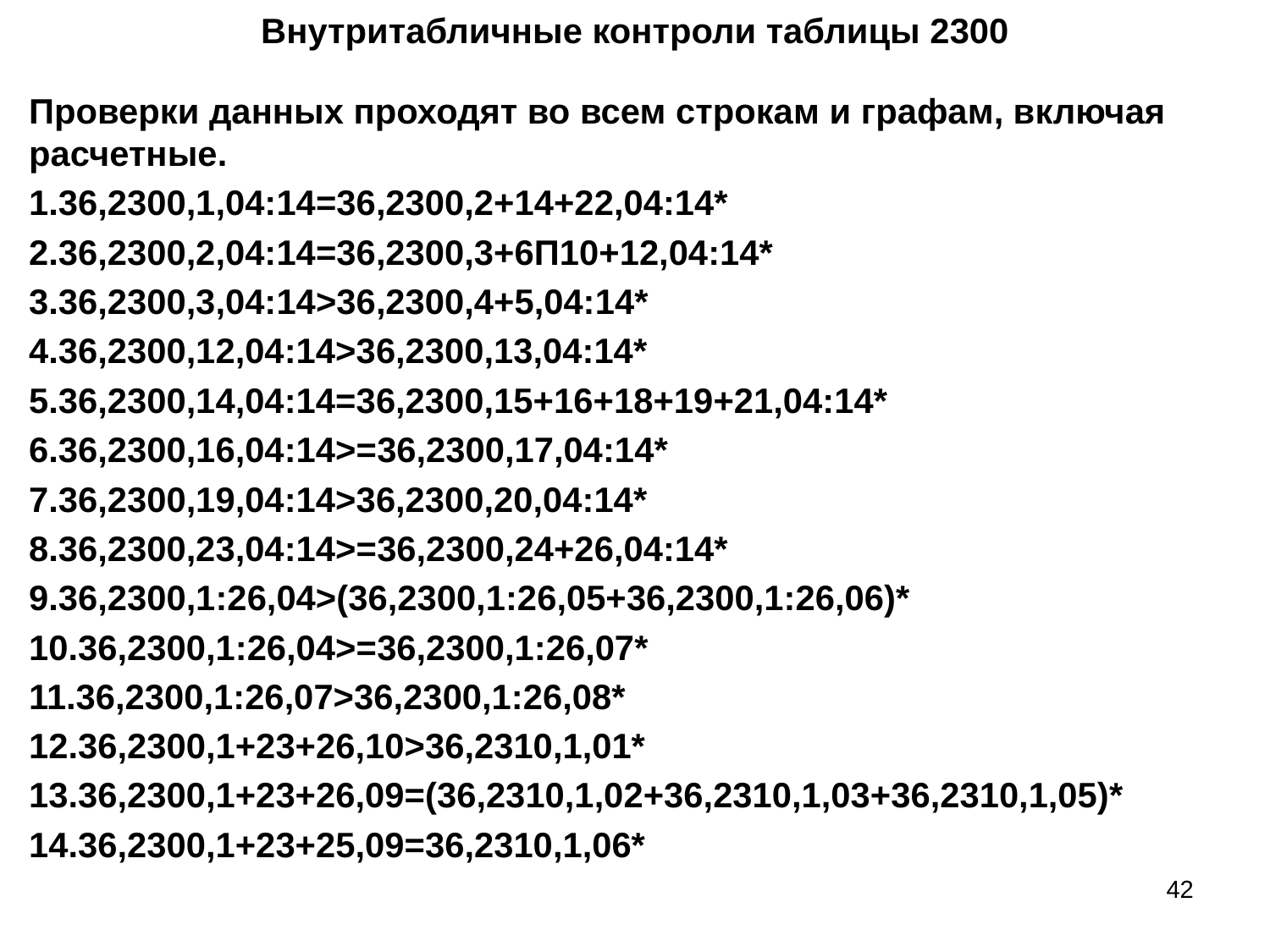

# Внутритабличные контроли таблицы 2300
Проверки данных проходят во всем строкам и графам, включая расчетные.
1.36,2300,1,04:14=36,2300,2+14+22,04:14*
2.36,2300,2,04:14=36,2300,3+6П10+12,04:14*
3.36,2300,3,04:14>36,2300,4+5,04:14*
4.36,2300,12,04:14>36,2300,13,04:14*
5.36,2300,14,04:14=36,2300,15+16+18+19+21,04:14*
6.36,2300,16,04:14>=36,2300,17,04:14*
7.36,2300,19,04:14>36,2300,20,04:14*
8.36,2300,23,04:14>=36,2300,24+26,04:14*
9.36,2300,1:26,04>(36,2300,1:26,05+36,2300,1:26,06)*
10.36,2300,1:26,04>=36,2300,1:26,07*
11.36,2300,1:26,07>36,2300,1:26,08*
12.36,2300,1+23+26,10>36,2310,1,01*
13.36,2300,1+23+26,09=(36,2310,1,02+36,2310,1,03+36,2310,1,05)*
14.36,2300,1+23+25,09=36,2310,1,06*
42